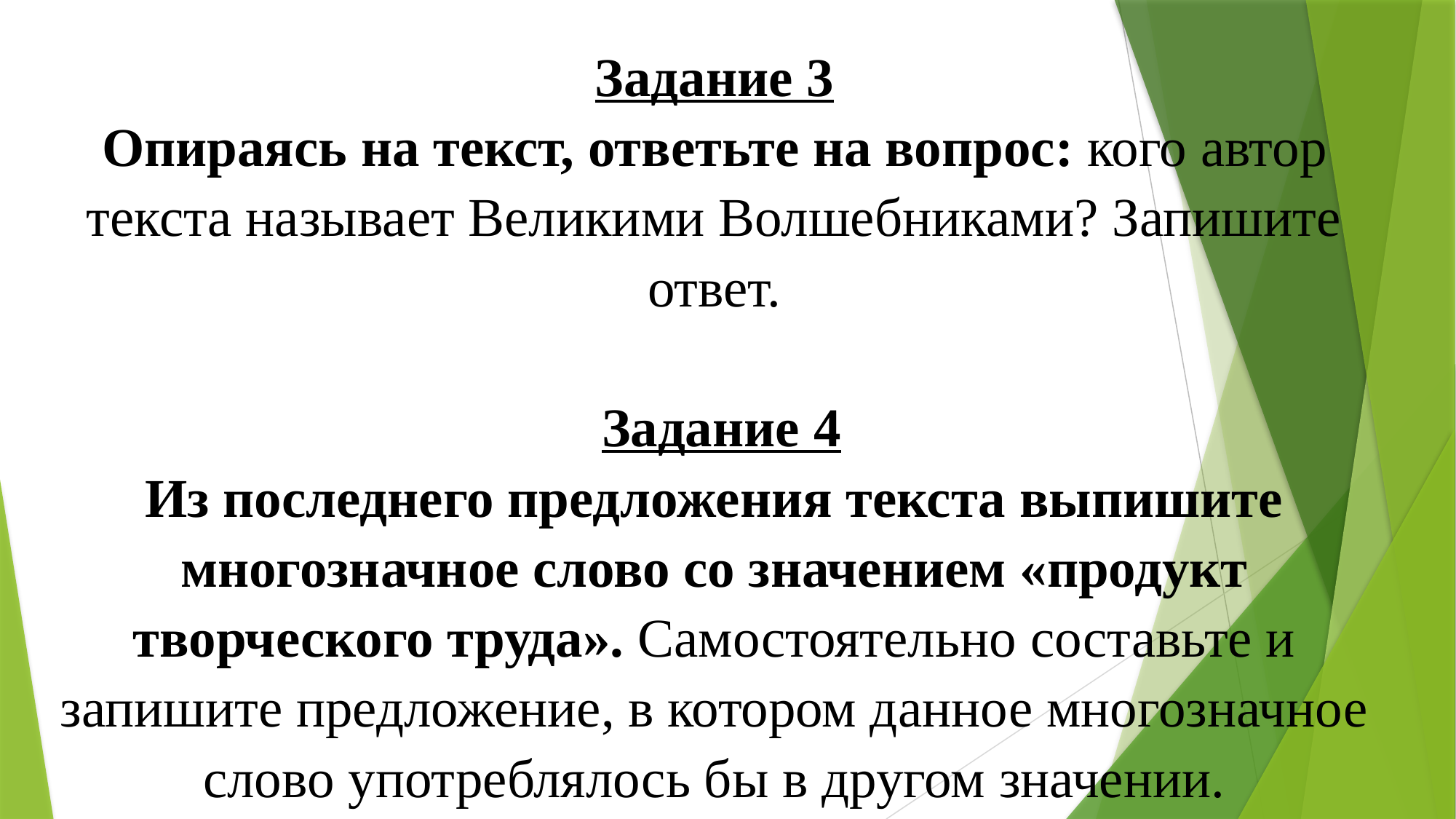

# Задание 3 Опираясь на текст, ответьте на вопрос: кого автор текста называет Великими Волшебниками? Запишите ответ.  Задание 4 Из последнего предложения текста выпишите многозначное слово со значением «продукт творческого труда». Самостоятельно составьте и запишите предложение, в котором данное многозначное слово употреблялось бы в другом значении.